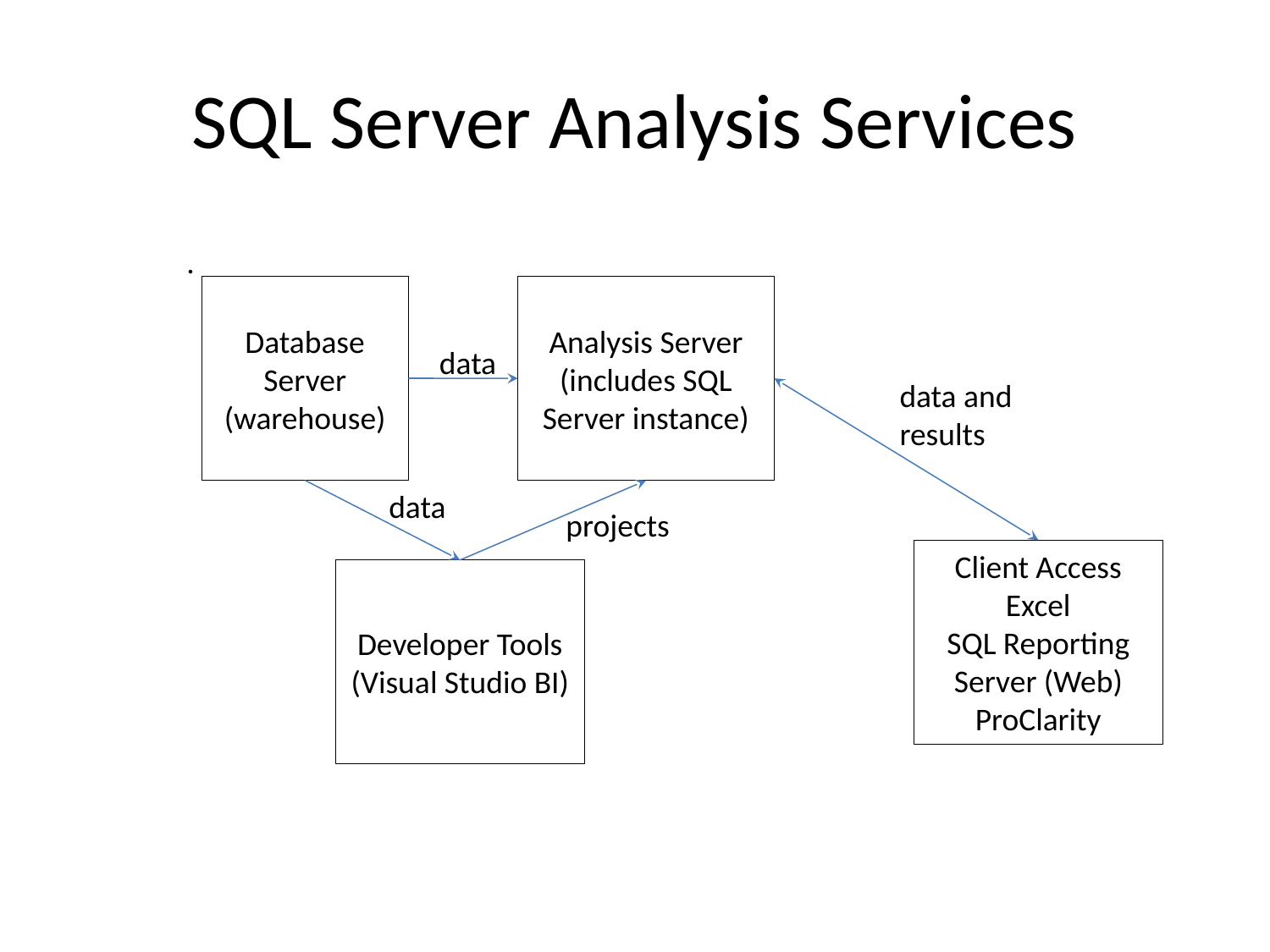

# SQL Server Analysis Services
.
Database Server (warehouse)
Analysis Server
(includes SQL Server instance)
data
data and results
data
projects
Client Access
Excel
SQL Reporting Server (Web)
ProClarity
Developer Tools (Visual Studio BI)